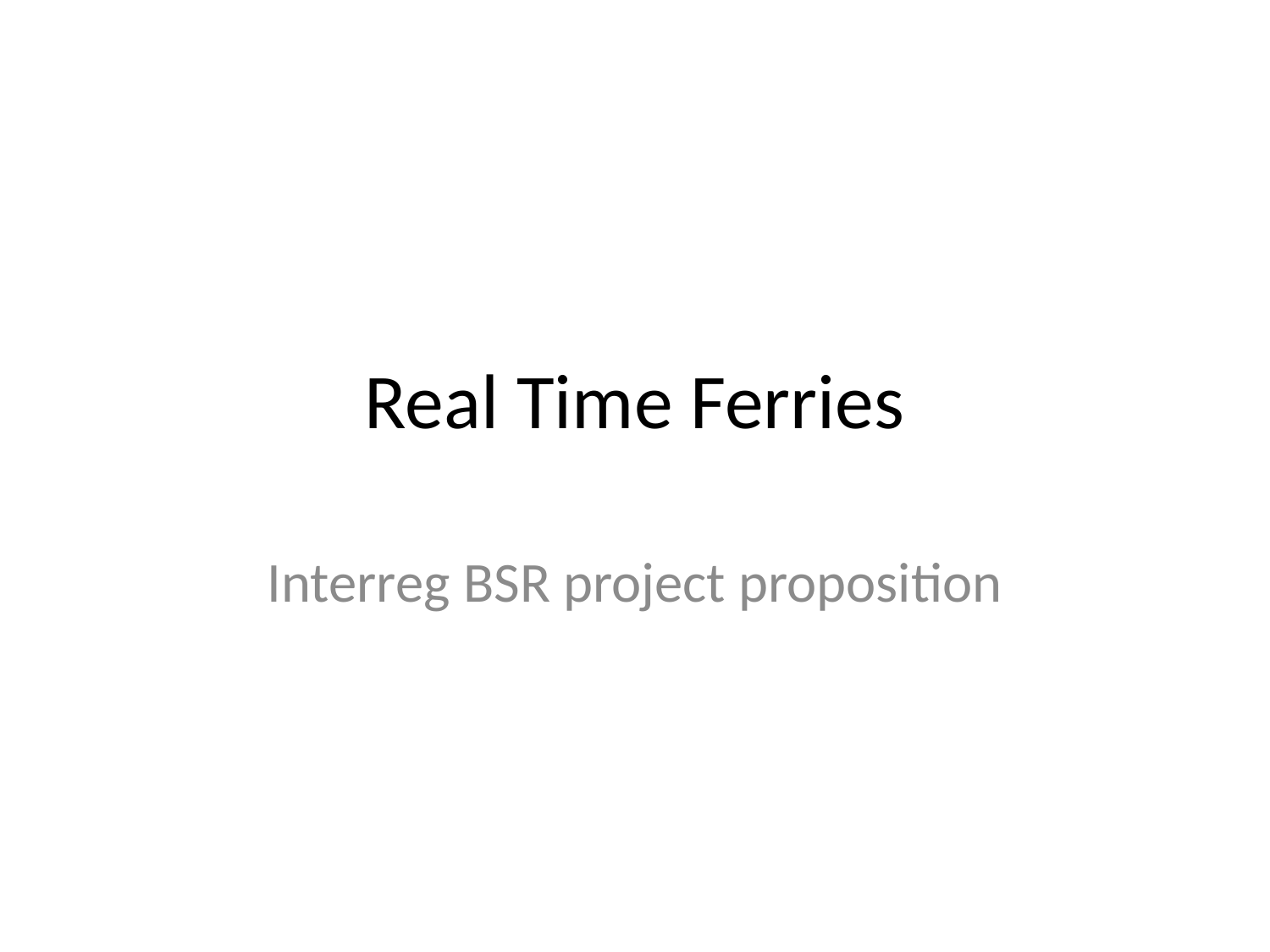

# Real Time Ferries
Interreg BSR project proposition